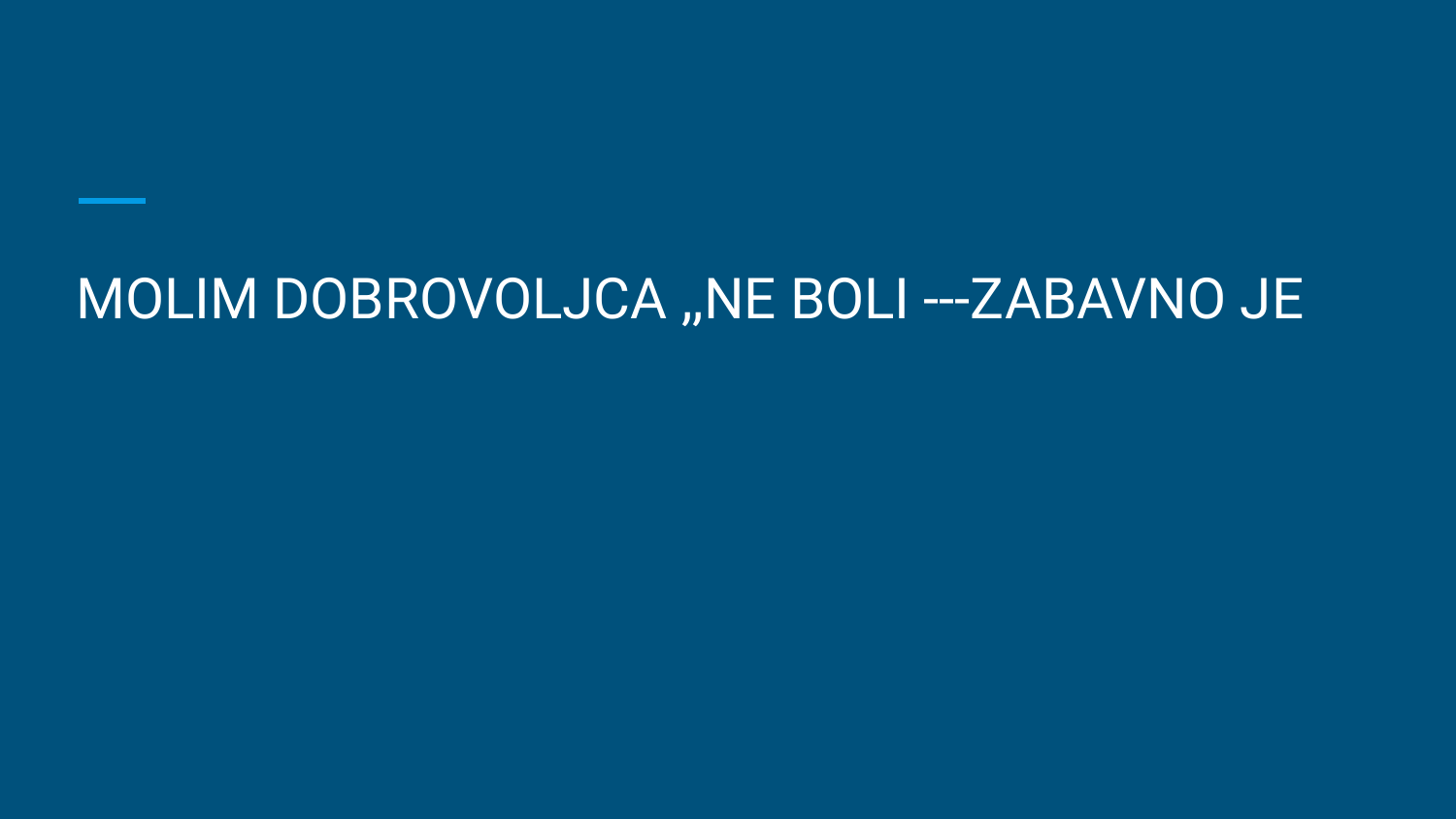

#
MOLIM DOBROVOLJCA ,,NE BOLI ---ZABAVNO JE